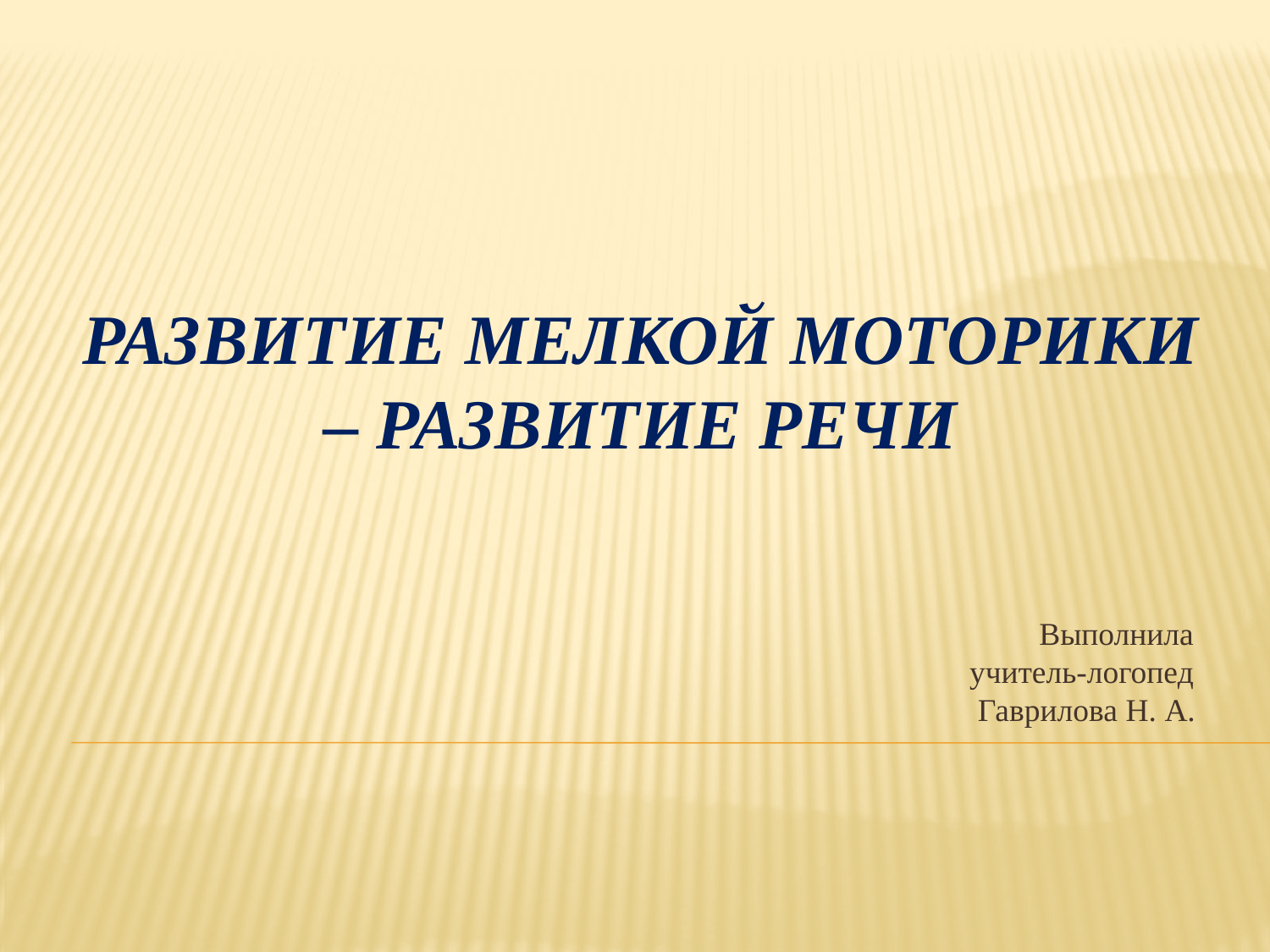

# Развитие мелкой моторики – развитие речи
Выполнила  учитель-логопед  Гаврилова Н. А.